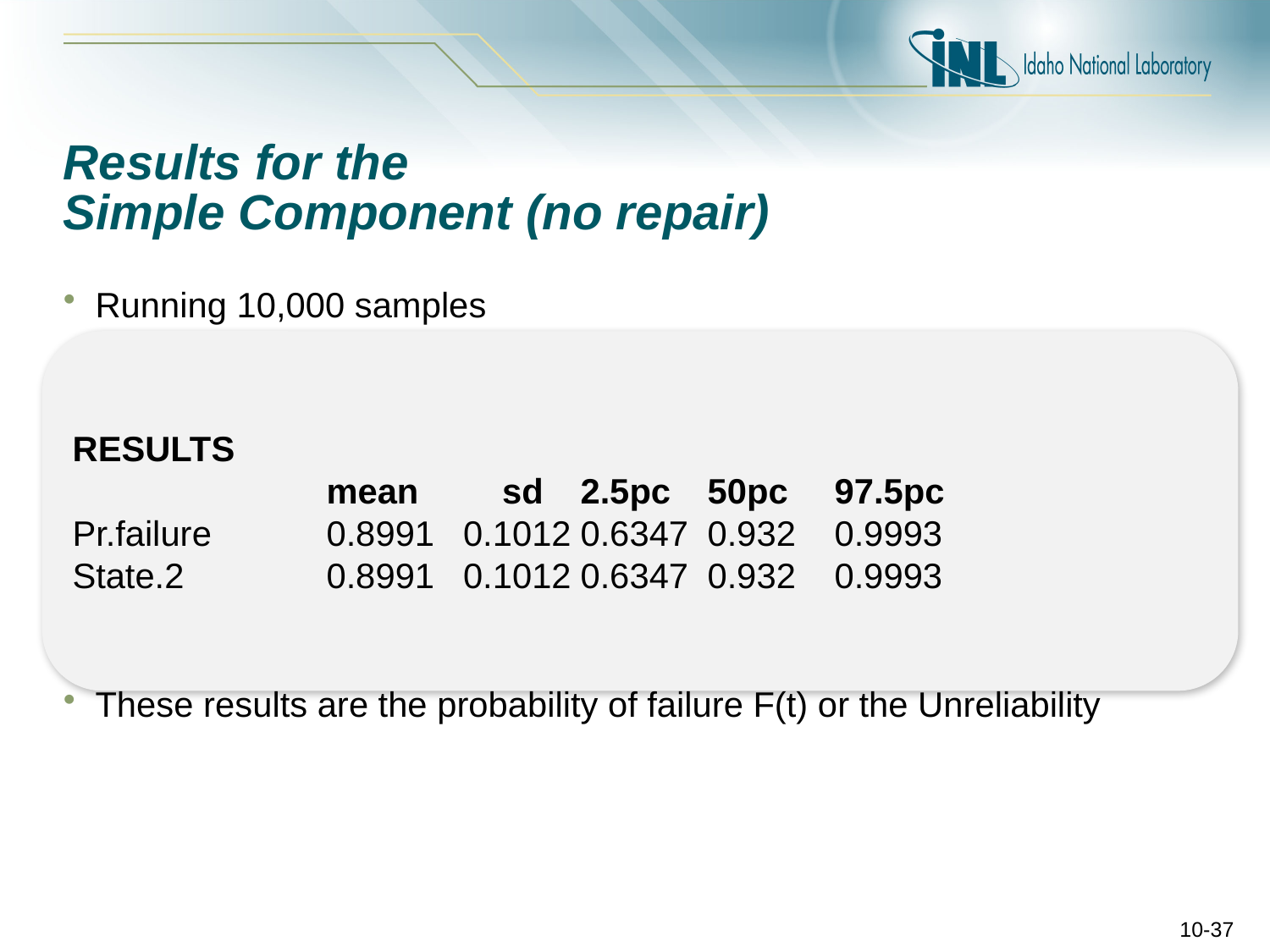

# Results for the Simple Component (no repair)
Running 10,000 samples

These results are the probability of failure F(t) or the Unreliability
RESULTS
		mean	     sd	2.5pc	50pc	97.5pc
Pr.failure	0.8991	 0.1012	0.6347	0.932	0.9993
State.2		0.8991	 0.1012	0.6347	0.932	0.9993
10-37